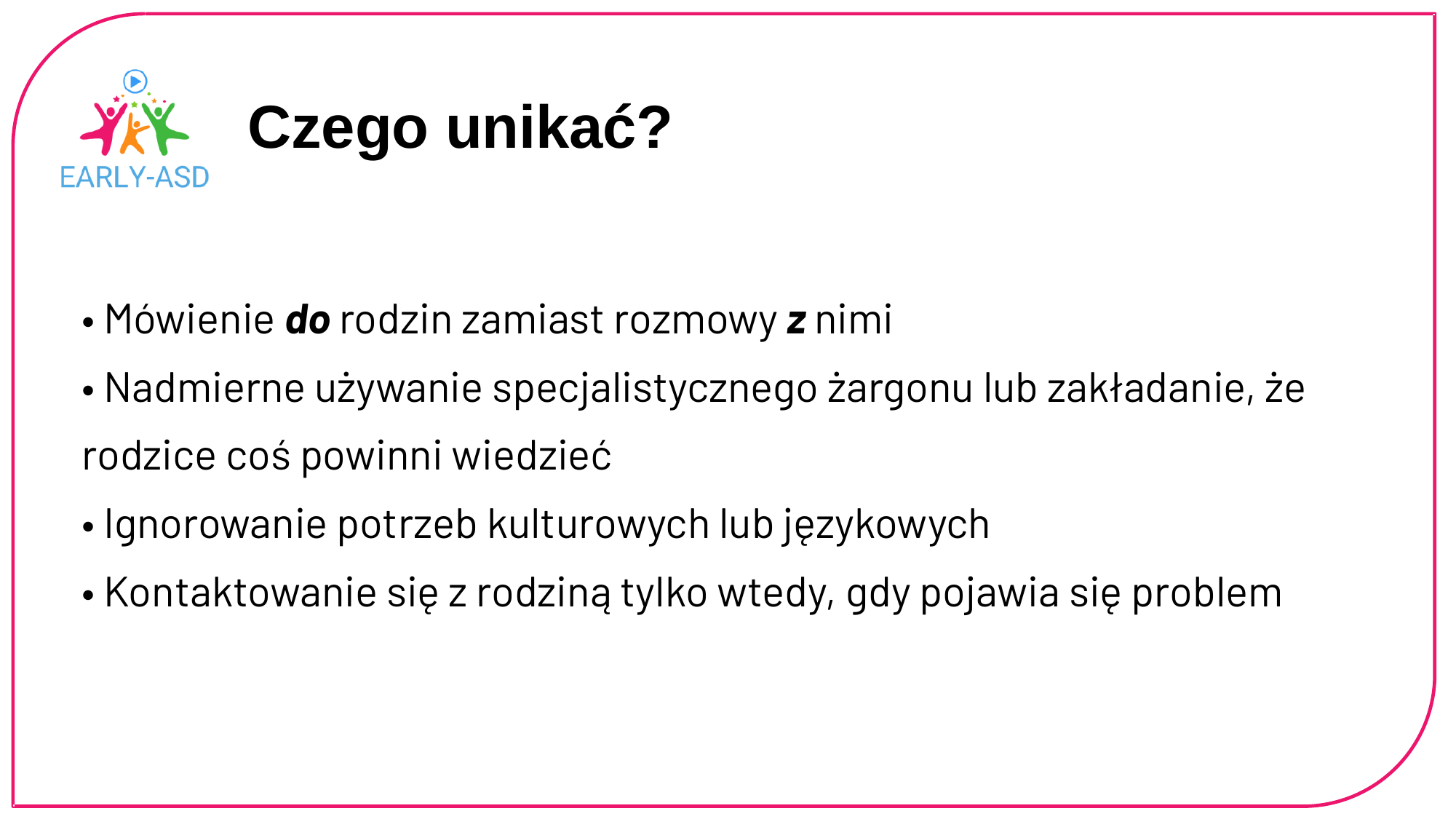

Czego unikać?

• Mówienie do rodzin zamiast rozmowy z nimi
• Nadmierne używanie specjalistycznego żargonu lub zakładanie, że rodzice coś powinni wiedzieć
• Ignorowanie potrzeb kulturowych lub językowych
• Kontaktowanie się z rodziną tylko wtedy, gdy pojawia się problem